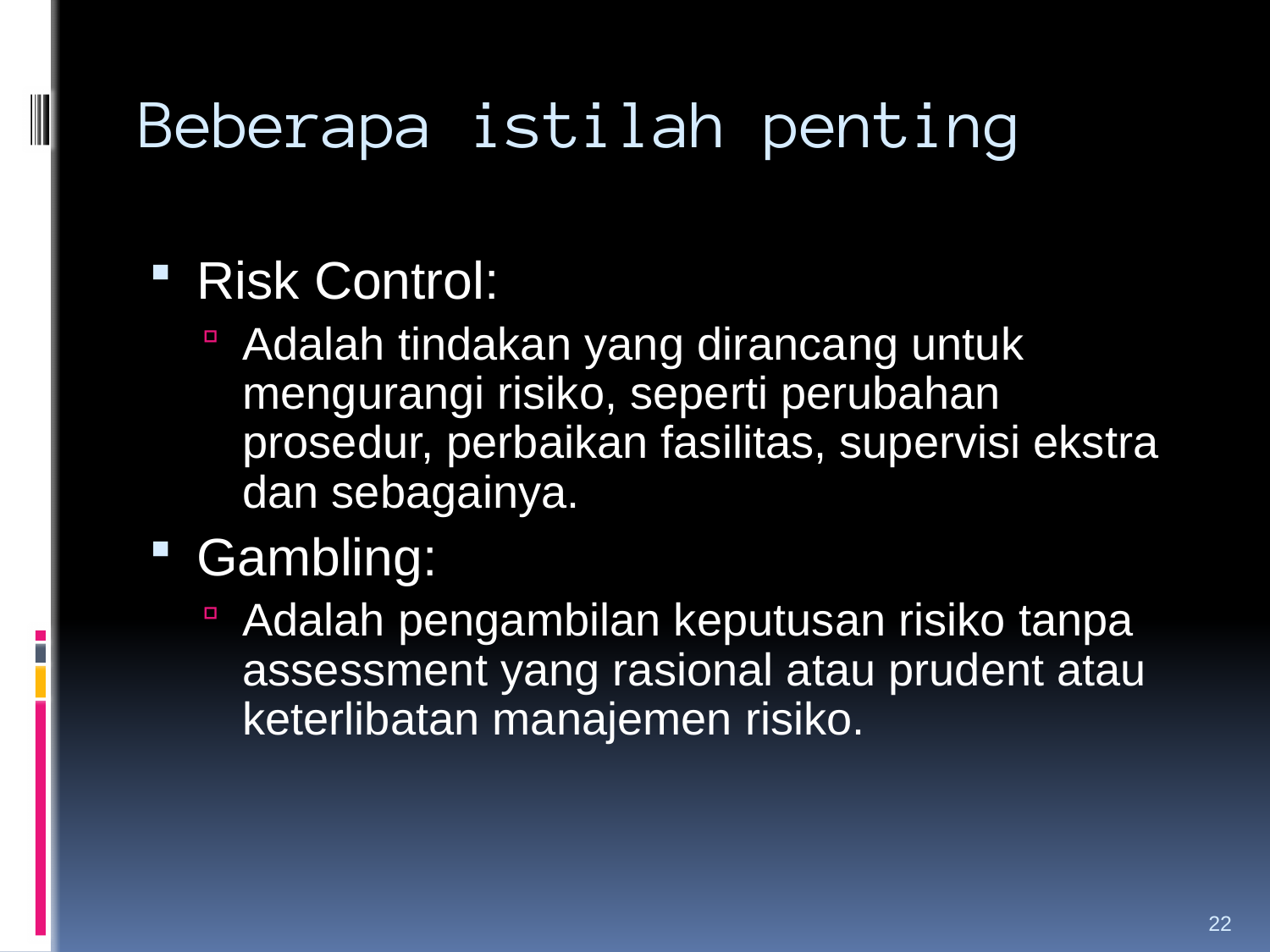

# Beberapa istilah penting
Risk Control:
Adalah tindakan yang dirancang untuk mengurangi risiko, seperti perubahan prosedur, perbaikan fasilitas, supervisi ekstra dan sebagainya.
Gambling:
Adalah pengambilan keputusan risiko tanpa assessment yang rasional atau prudent atau keterlibatan manajemen risiko.
22